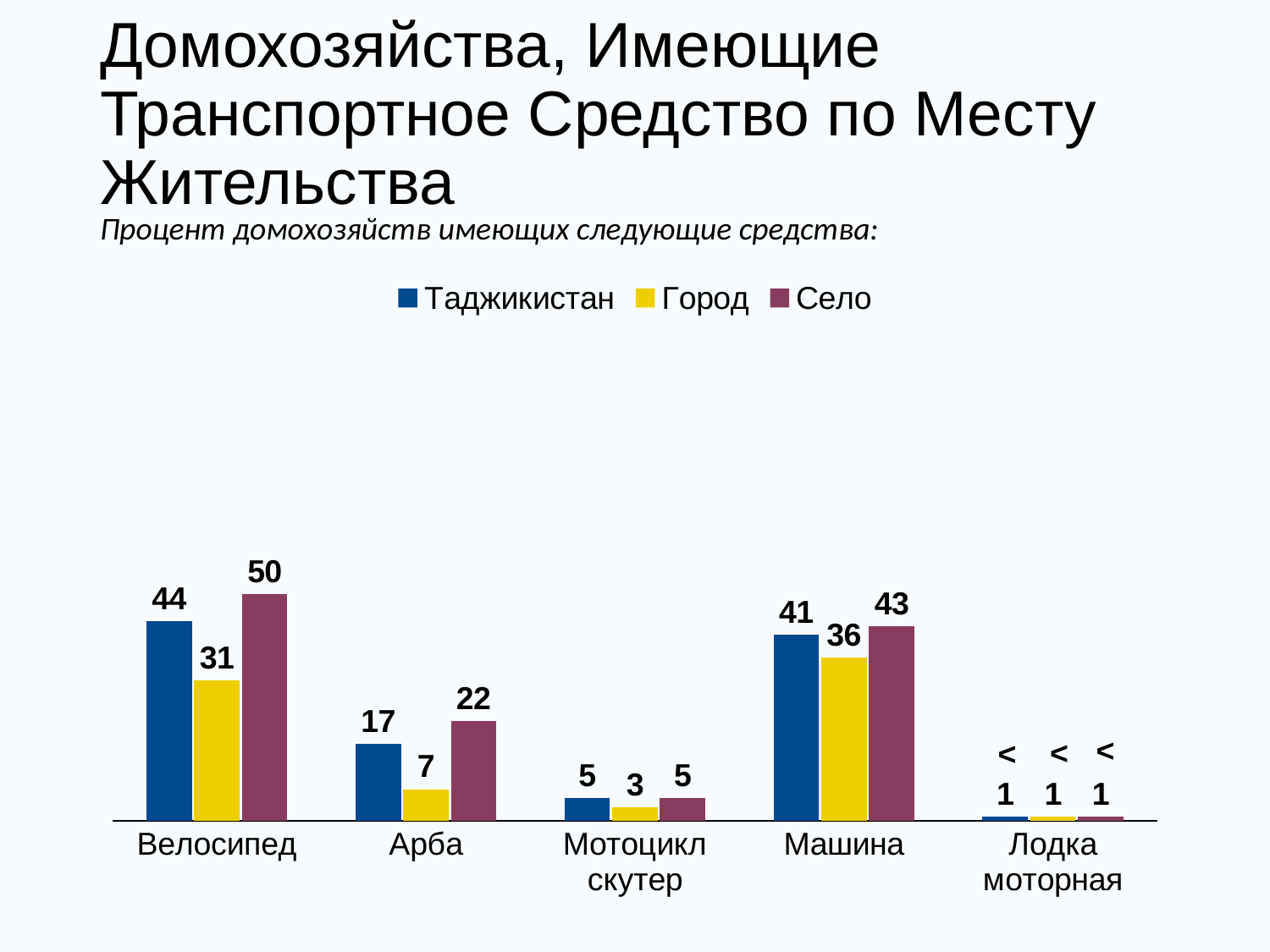

# Домохозяйства, Имеющие Транспортное Средство по Месту Жительства
Процент домохозяйств имеющих следующие средства:

### Chart

| Category | Таджикистан | Город | Село |
|---|---|---|---|
| Велосипед | 44.0 | 31.0 | 50.0 |
| Арба | 17.0 | 7.0 | 22.0 |
| Мотоцикл скутер | 5.0 | 3.0 | 5.0 |
| Машина | 41.0 | 36.0 | 43.0 |
| Лодка моторная | 1.0 | 1.0 | 1.0 |